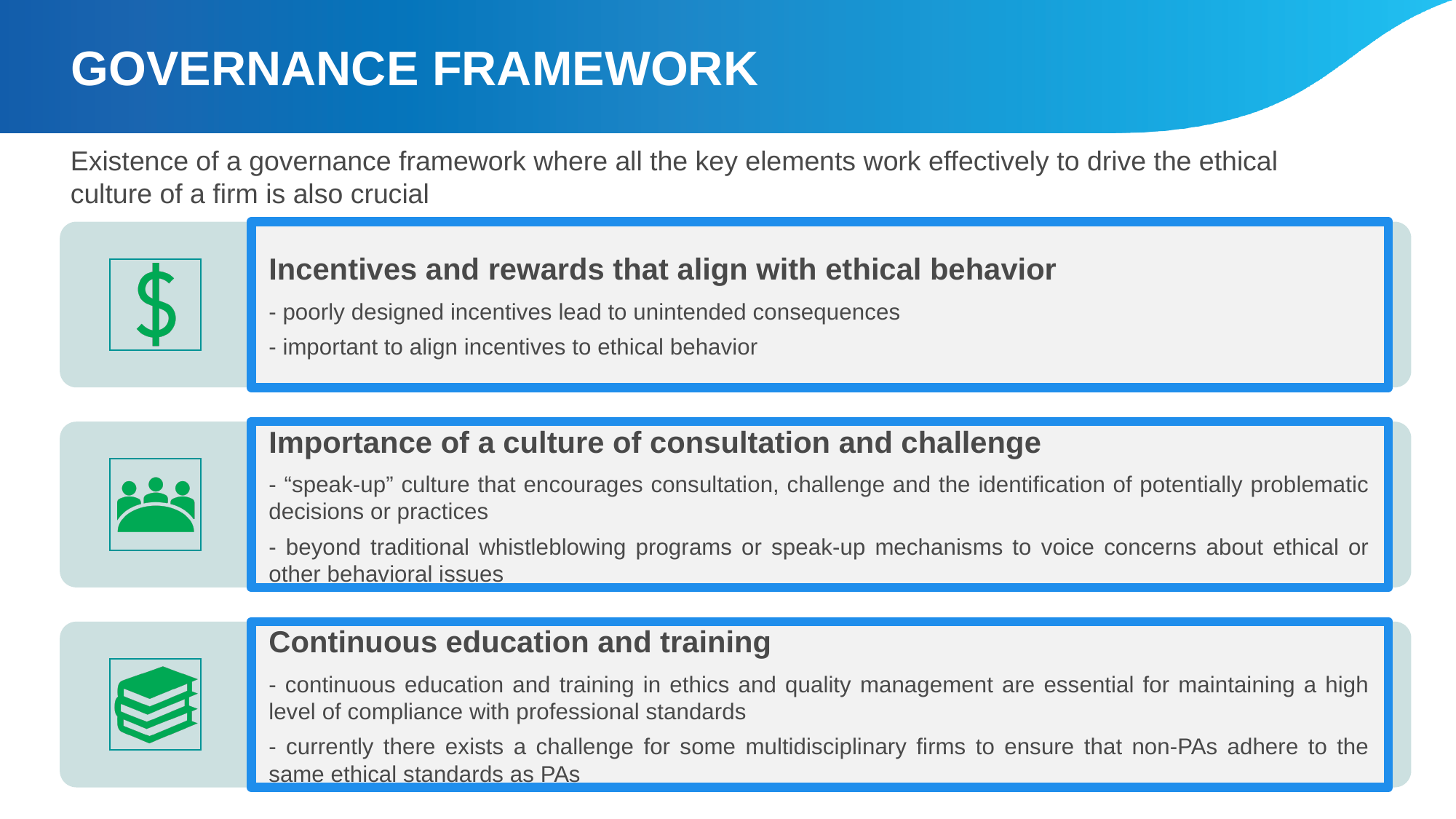

GOVERNANCE FRAMEWORK
Existence of a governance framework where all the key elements work effectively to drive the ethical culture of a firm is also crucial
Incentives and rewards that align with ethical behavior
- poorly designed incentives lead to unintended consequences
- important to align incentives to ethical behavior
Importance of a culture of consultation and challenge
- “speak-up” culture that encourages consultation, challenge and the identification of potentially problematic decisions or practices
- beyond traditional whistleblowing programs or speak-up mechanisms to voice concerns about ethical or other behavioral issues
Continuous education and training
- continuous education and training in ethics and quality management are essential for maintaining a high level of compliance with professional standards
- currently there exists a challenge for some multidisciplinary firms to ensure that non-PAs adhere to the same ethical standards as PAs
15